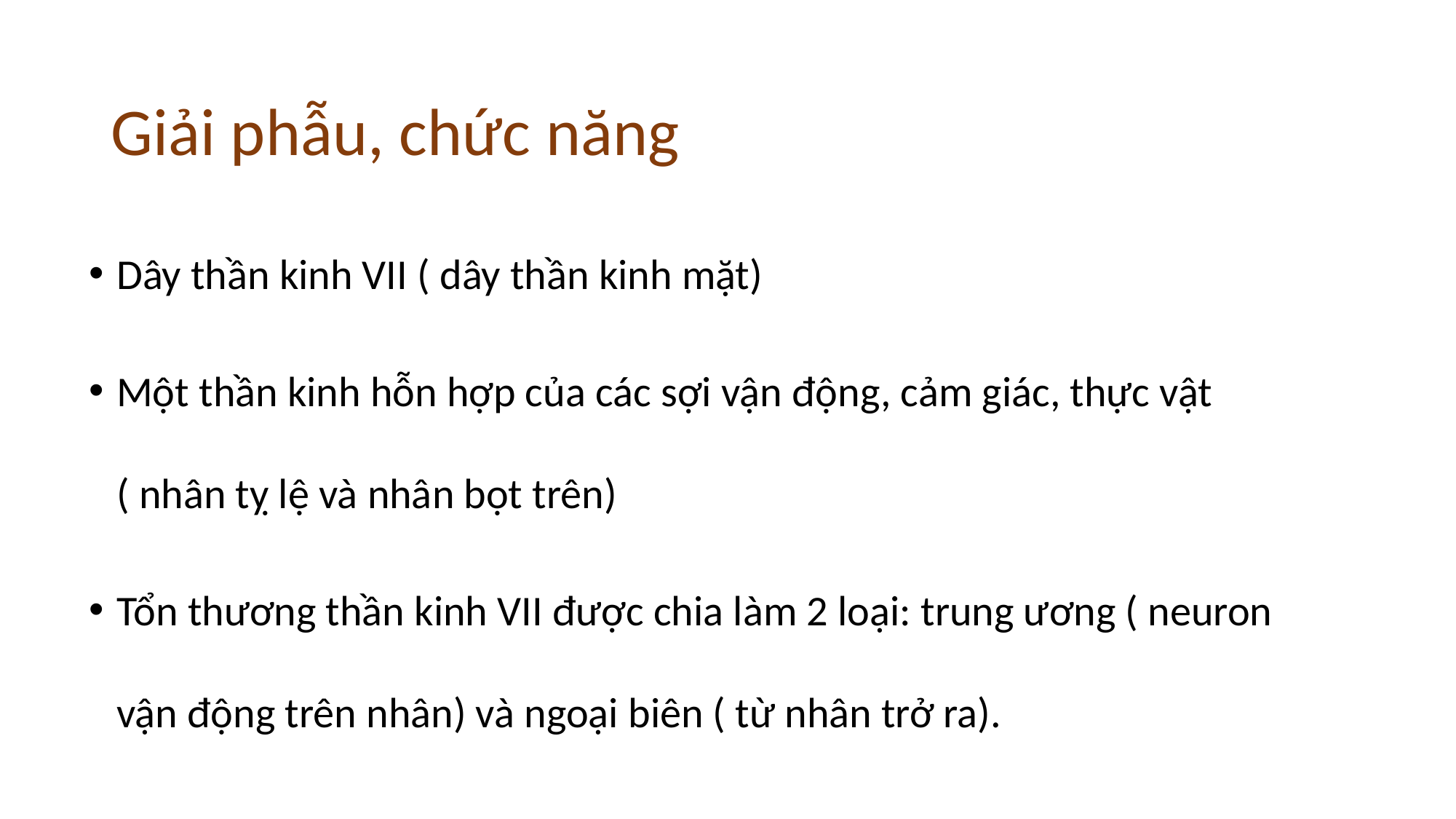

# Giải phẫu, chức năng
Dây thần kinh VII ( dây thần kinh mặt)
Một thần kinh hỗn hợp của các sợi vận động, cảm giác, thực vật ( nhân tỵ lệ và nhân bọt trên)
Tổn thương thần kinh VII được chia làm 2 loại: trung ương ( neuron vận động trên nhân) và ngoại biên ( từ nhân trở ra).